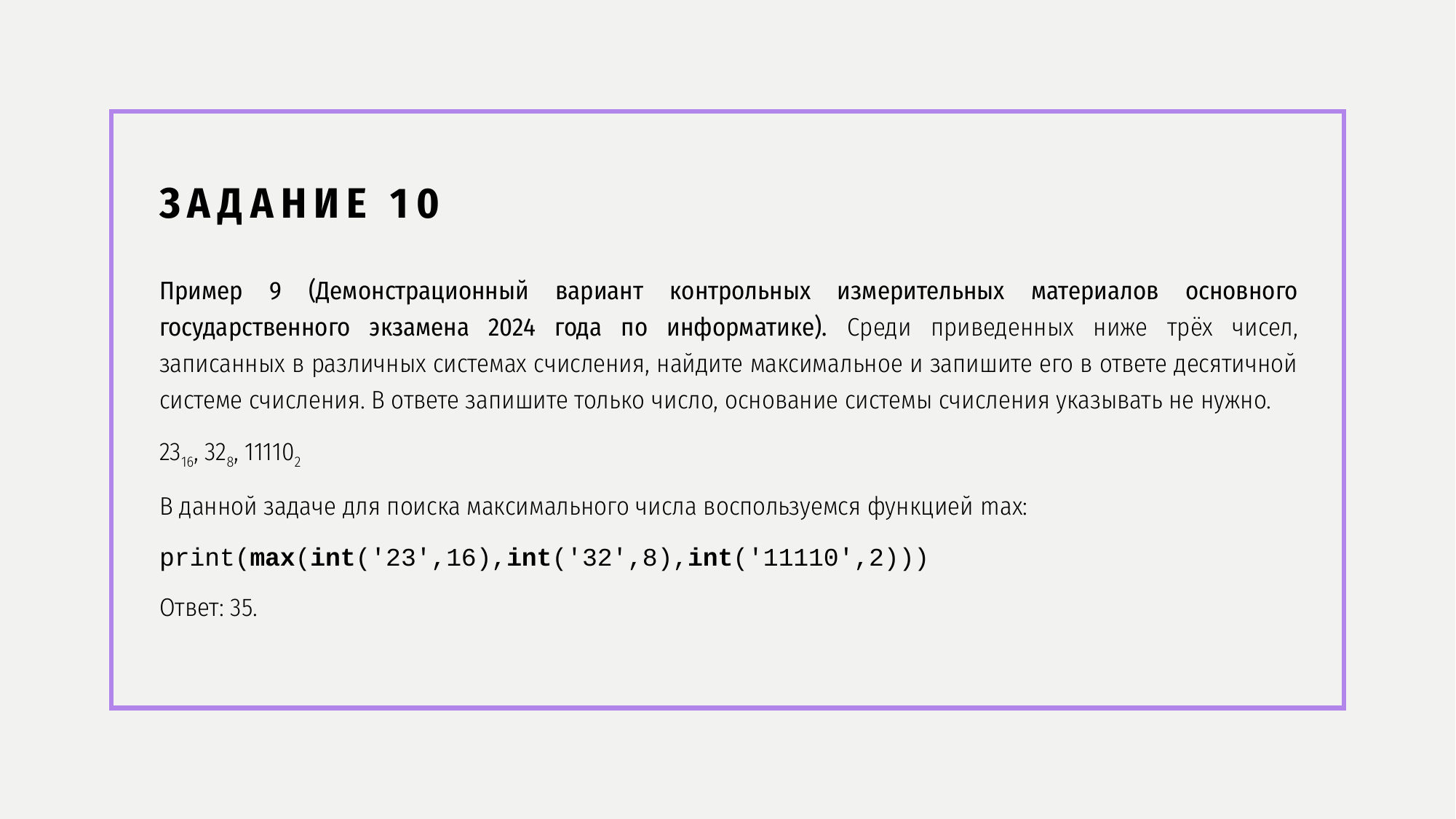

# Задание 10
Пример 9 (Демонстрационный вариант контрольных измерительных материалов основного государственного экзамена 2024 года по информатике). Среди приведенных ниже трёх чисел, записанных в различных системах счисления, найдите максимальное и запишите его в ответе десятичной системе счисления. В ответе запишите только число, основание системы счисления указывать не нужно.
2316, 328, 111102
В данной задаче для поиска максимального числа воспользуемся функцией max:
print(max(int('23',16),int('32',8),int('11110',2)))
Ответ: 35.